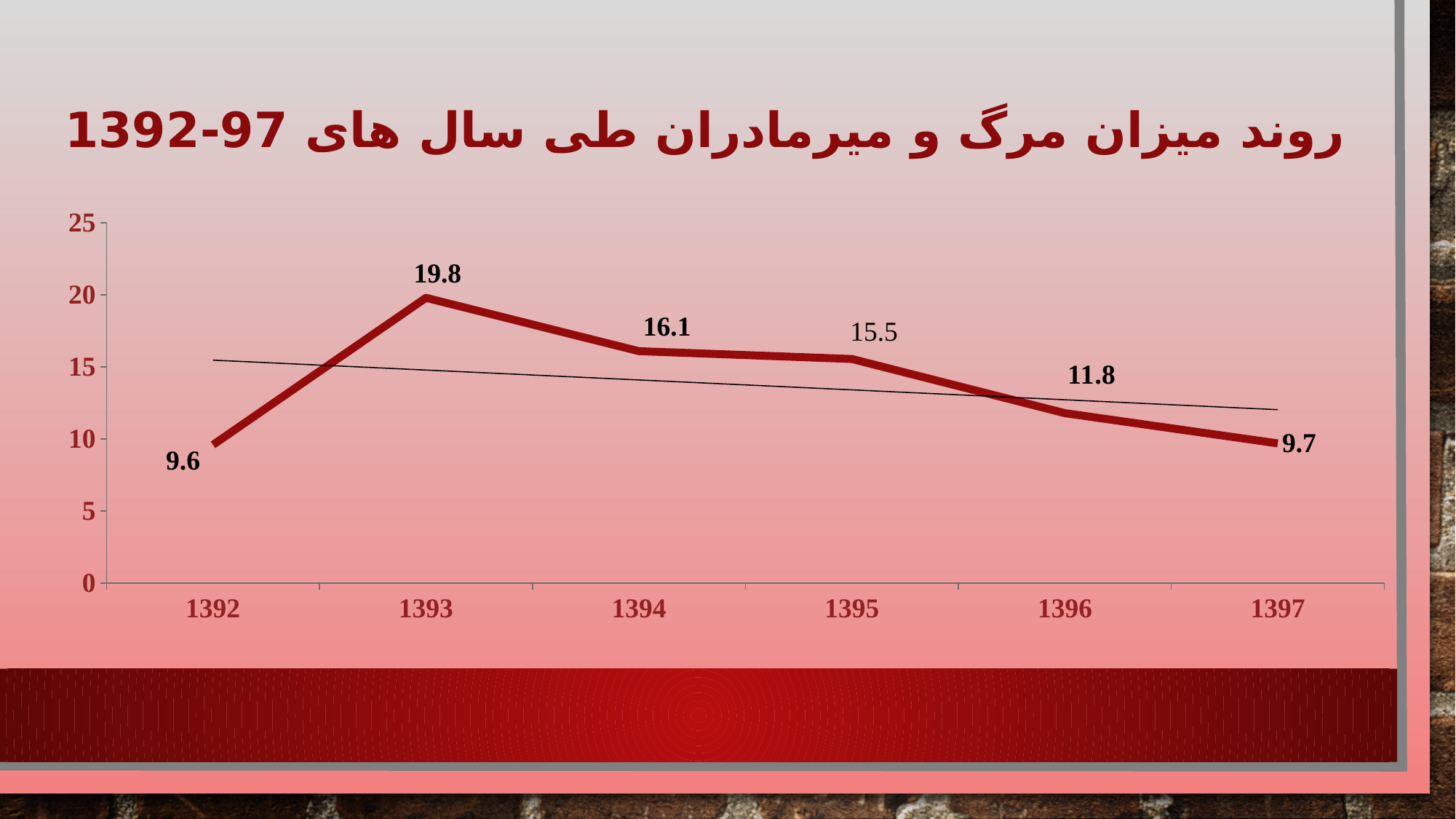

# روند میزان مرگ و میرمادران طی سال های 97-1392

### Chart

| Category | MMR | Column1 | Column2 | Column3 |
|---|---|---|---|---|
| 1392 | 9.6 | None | None | None |
| 1393 | 19.8 | None | None | None |
| 1394 | 16.1 | None | None | None |
| 1395 | 15.56 | None | None | None |
| 1396 | 11.8 | None | None | None |
| 1397 | 9.7 | None | None | None |